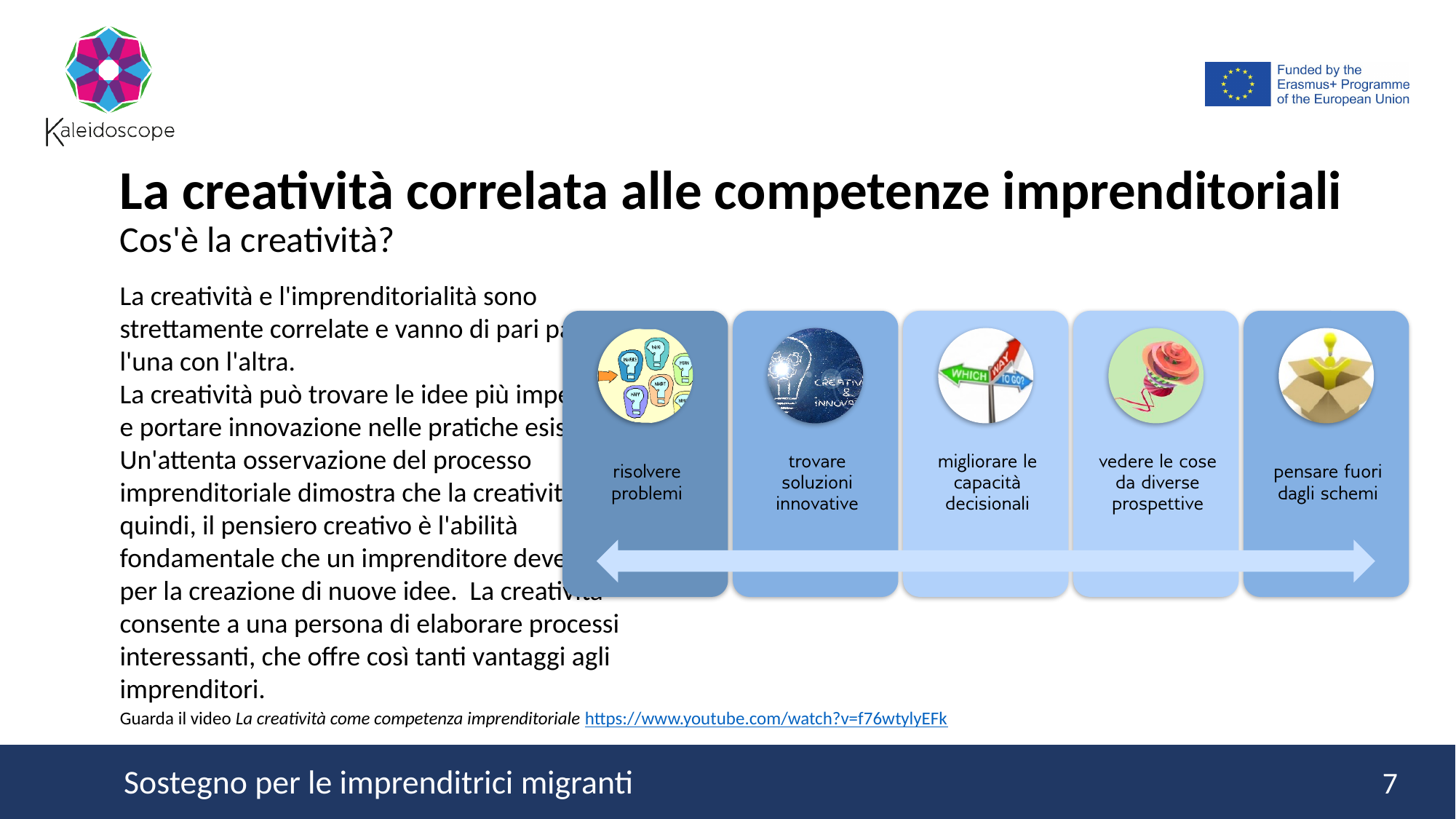

La creatività correlata alle competenze imprenditoriali
Cos'è la creatività?
La creatività e l'imprenditorialità sono strettamente correlate e vanno di pari passo l'una con l'altra.
La creatività può trovare le idee più impensabili e portare innovazione nelle pratiche esistenti.
Un'attenta osservazione del processo imprenditoriale dimostra che la creatività e, quindi, il pensiero creativo è l'abilità fondamentale che un imprenditore deve avere per la creazione di nuove idee.  La creatività consente a una persona di elaborare processi interessanti, che offre così tanti vantaggi agli imprenditori.
risolvere problemi
trovare soluzioni innovative
migliorare le capacità decisionali
vedere le cose da diverse prospettive
pensare fuori dagli schemi
Guarda il video La creatività come competenza imprenditoriale https://www.youtube.com/watch?v=f76wtylyEFk
7